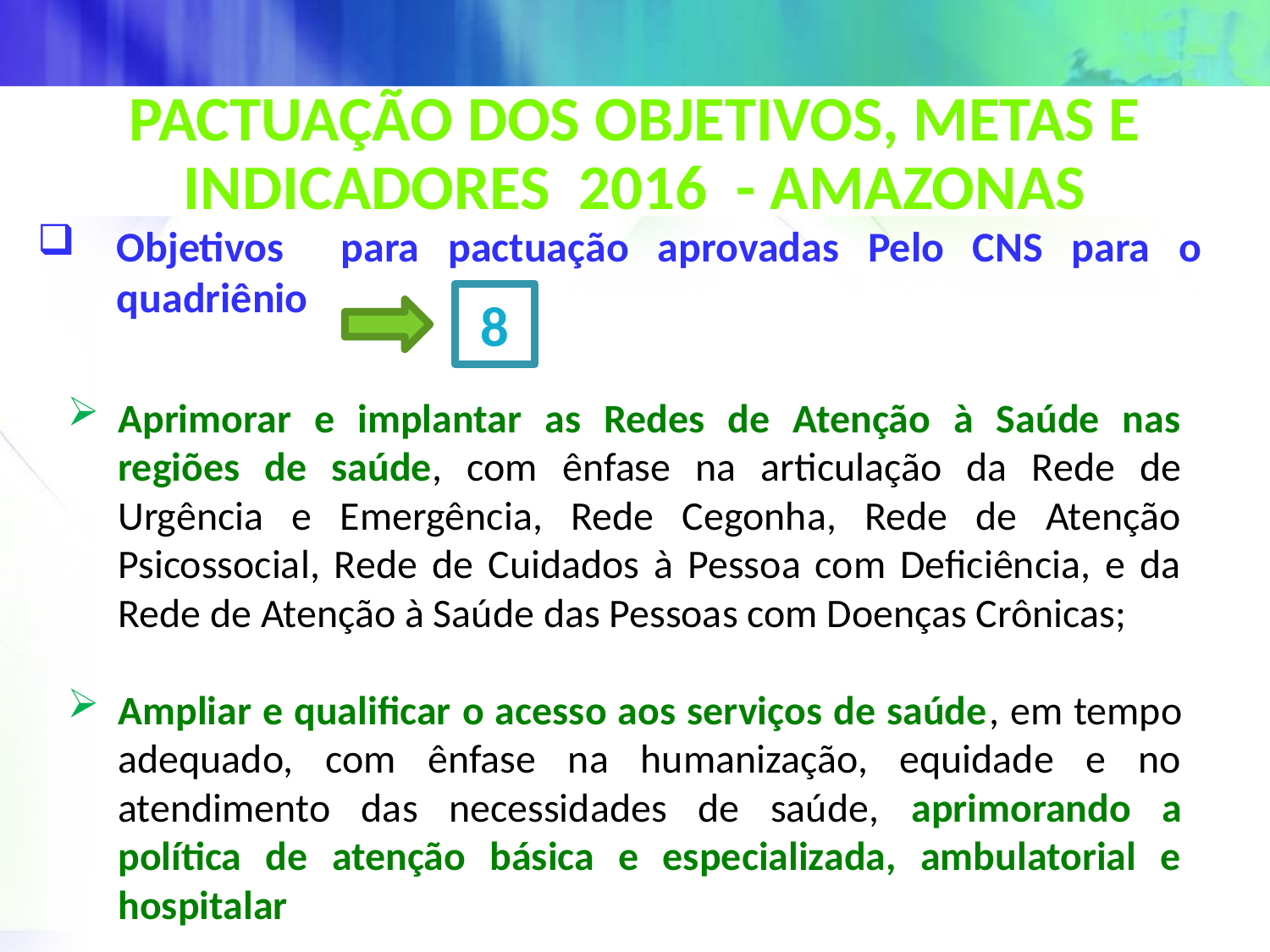

# Pactuação dos Objetivos, Metas e Indicadores  2016  - amazonas
Objetivos  para pactuação aprovadas Pelo CNS para o quadriênio

8

Aprimorar e implantar as Redes de Atenção à Saúde nas regiões de saúde, com ênfase na articulação da Rede de Urgência e Emergência, Rede Cegonha, Rede de Atenção Psicossocial, Rede de Cuidados à Pessoa com Deficiência, e da Rede de Atenção à Saúde das Pessoas com Doenças Crônicas;

Ampliar e qualificar o acesso aos serviços de saúde, em tempo adequado, com ênfase na humanização, equidade e no atendimento das necessidades de saúde, aprimorando a política de atenção básica e especializada, ambulatorial e hospitalar